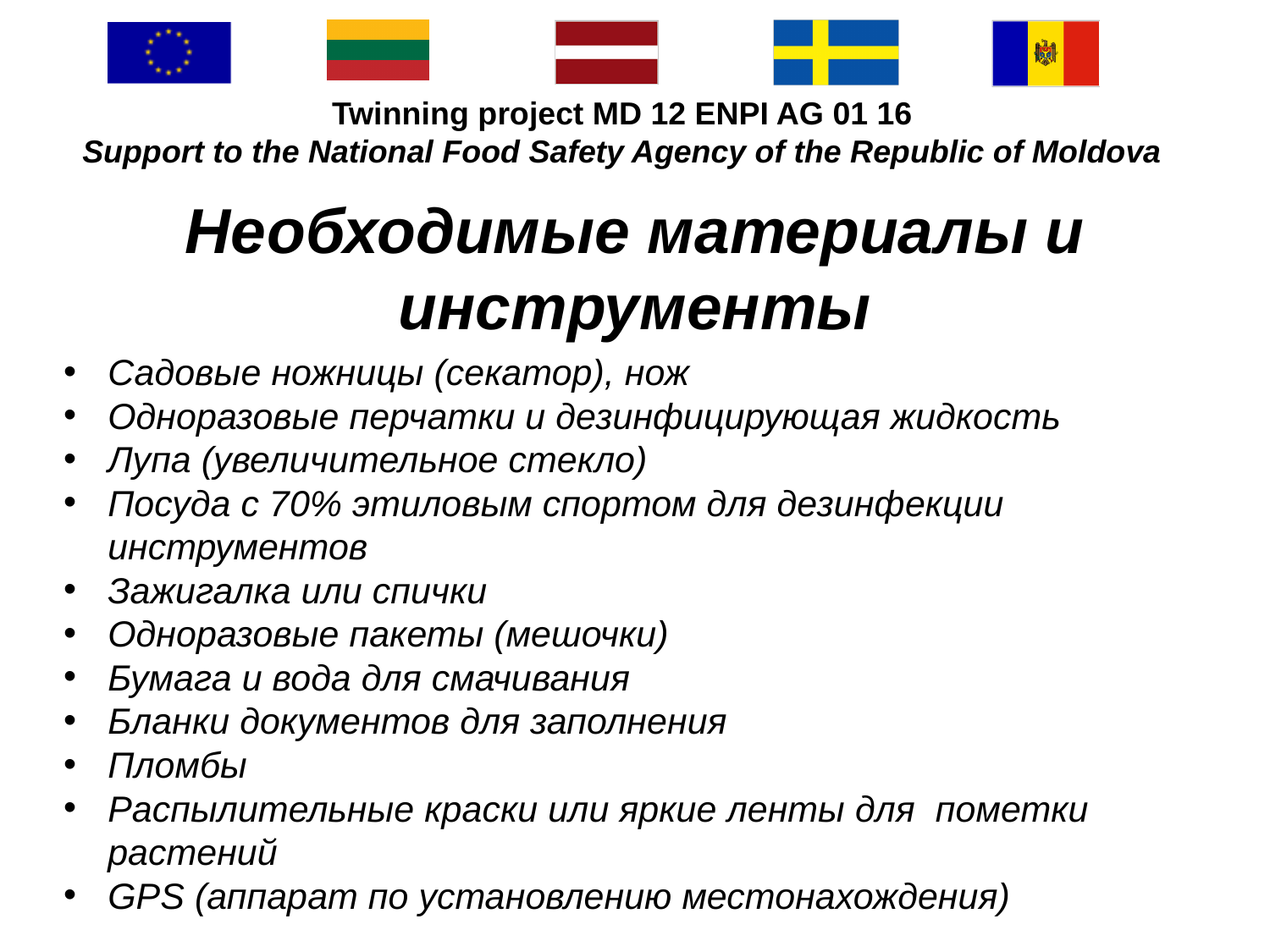

#
Необходимые материалы и инструменты
Садовые ножницы (секатор), нож
Одноразовые перчатки и дезинфицирующая жидкость
Лупа (увеличительное стекло)
Посуда с 70% этиловым спортом для дезинфекции инструментов
Зажигалка или спички
Одноразовые пакеты (мешочки)
Бумага и вода для смачивания
Бланки документов для заполнения
Пломбы
Распылительные краски или яркие ленты для  пометки растений
GPS (аппарат по установлению местонахождения)